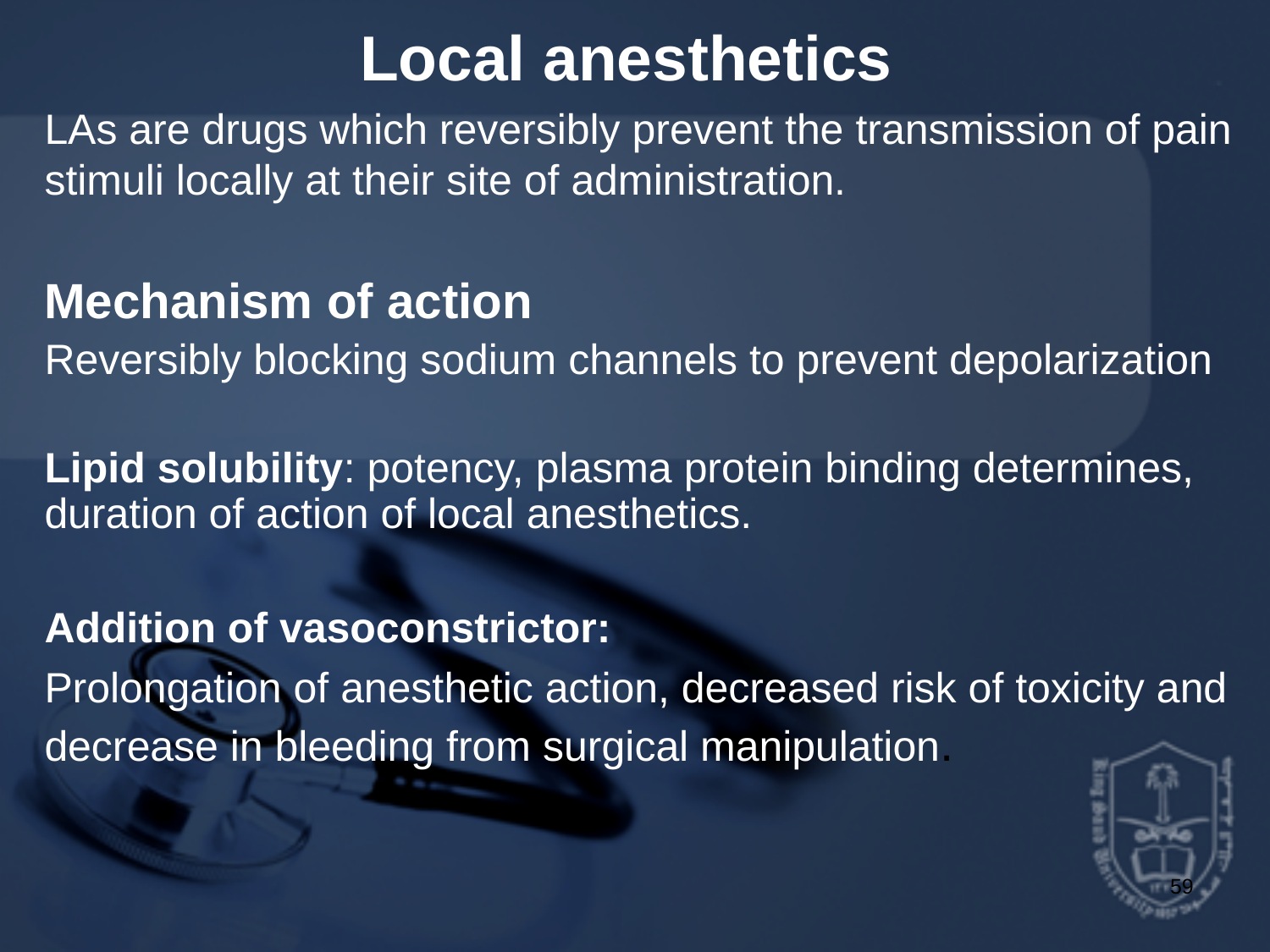

# Local anesthetics
LAs are drugs which reversibly prevent the transmission of pain
stimuli locally at their site of administration.

Mechanism of action
Reversibly blocking sodium channels to prevent depolarization

Lipid solubility: potency, plasma protein binding determines, duration of action of local anesthetics.

Addition of vasoconstrictor:
Prolongation of anesthetic action, decreased risk of toxicity and decrease in bleeding from surgical manipulation.

59